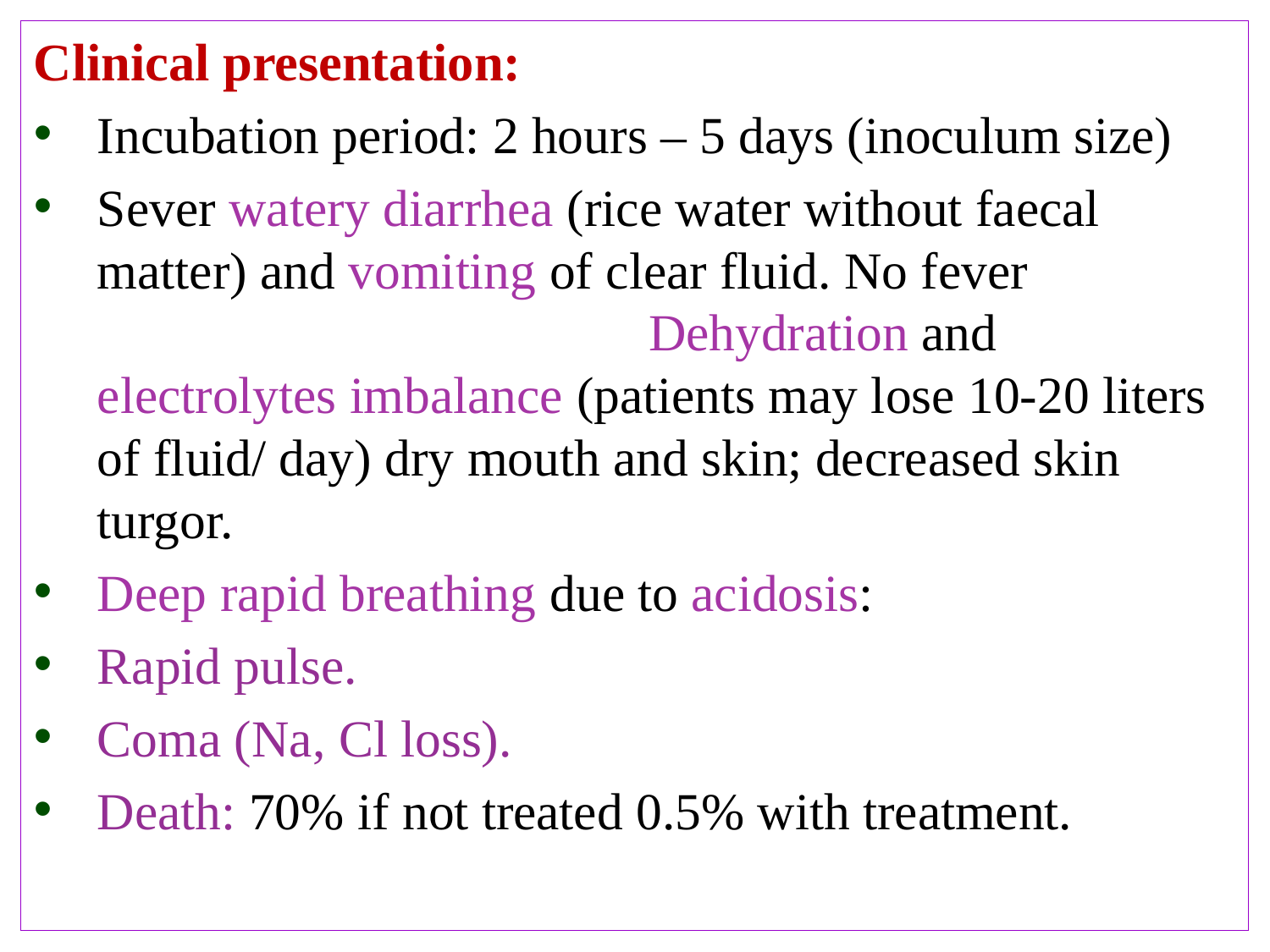

Clinical presentation:
Incubation period: 2 hours – 5 days (inoculum size)
Sever watery diarrhea (rice water without faecal matter) and vomiting of clear fluid. No fever                                                          Dehydration and electrolytes imbalance (patients may lose 10-20 liters of fluid/ day) dry mouth and skin; decreased skin turgor.
Deep rapid breathing due to acidosis:
Rapid pulse.
Coma (Na, Cl loss).
Death: 70% if not treated 0.5% with treatment.